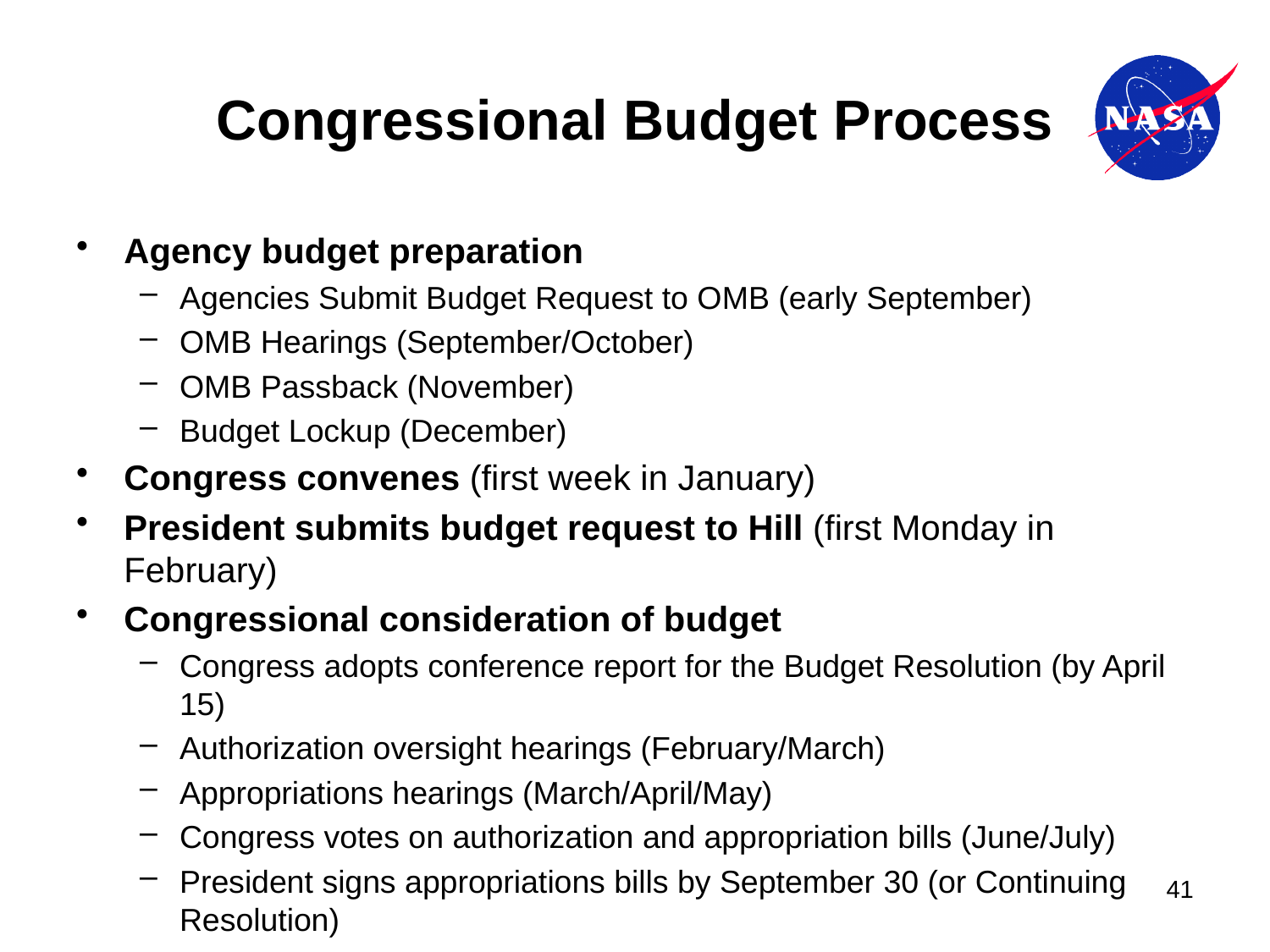

# Congressional Budget Process
Agency budget preparation
Agencies Submit Budget Request to OMB (early September)
OMB Hearings (September/October)
OMB Passback (November)
Budget Lockup (December)
Congress convenes (first week in January)
President submits budget request to Hill (first Monday in February)
Congressional consideration of budget
Congress adopts conference report for the Budget Resolution (by April 15)
Authorization oversight hearings (February/March)
Appropriations hearings (March/April/May)
Congress votes on authorization and appropriation bills (June/July)
President signs appropriations bills by September 30 (or Continuing Resolution)
41